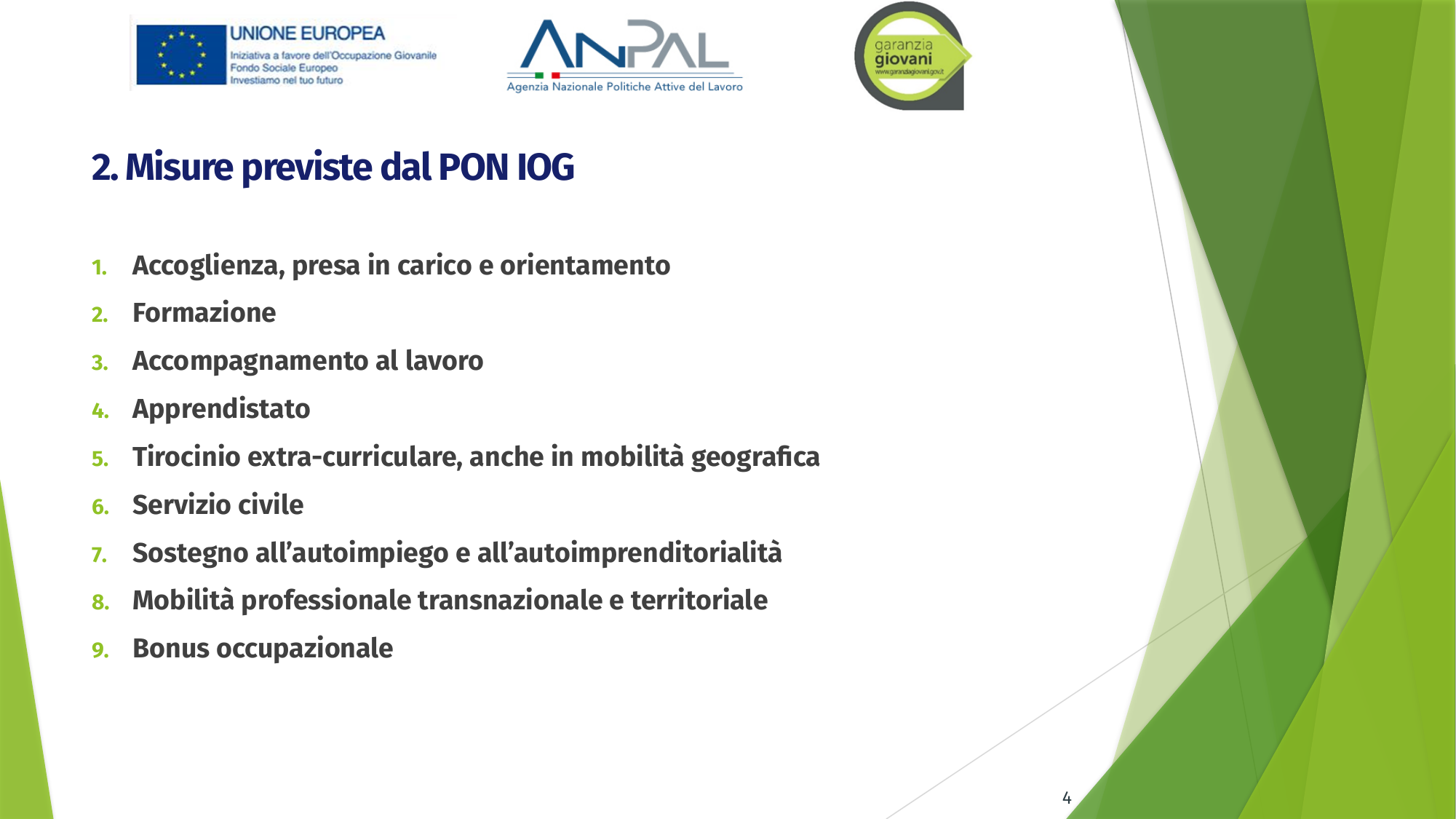

# 2. Misure previste dal PON IOG
Accoglienza, presa in carico e orientamento
Formazione
Accompagnamento al lavoro
Apprendistato
Tirocinio extra-curriculare, anche in mobilità geografica
Servizio civile
Sostegno all’autoimpiego e all’autoimprenditorialità
Mobilità professionale transnazionale e territoriale
Bonus occupazionale